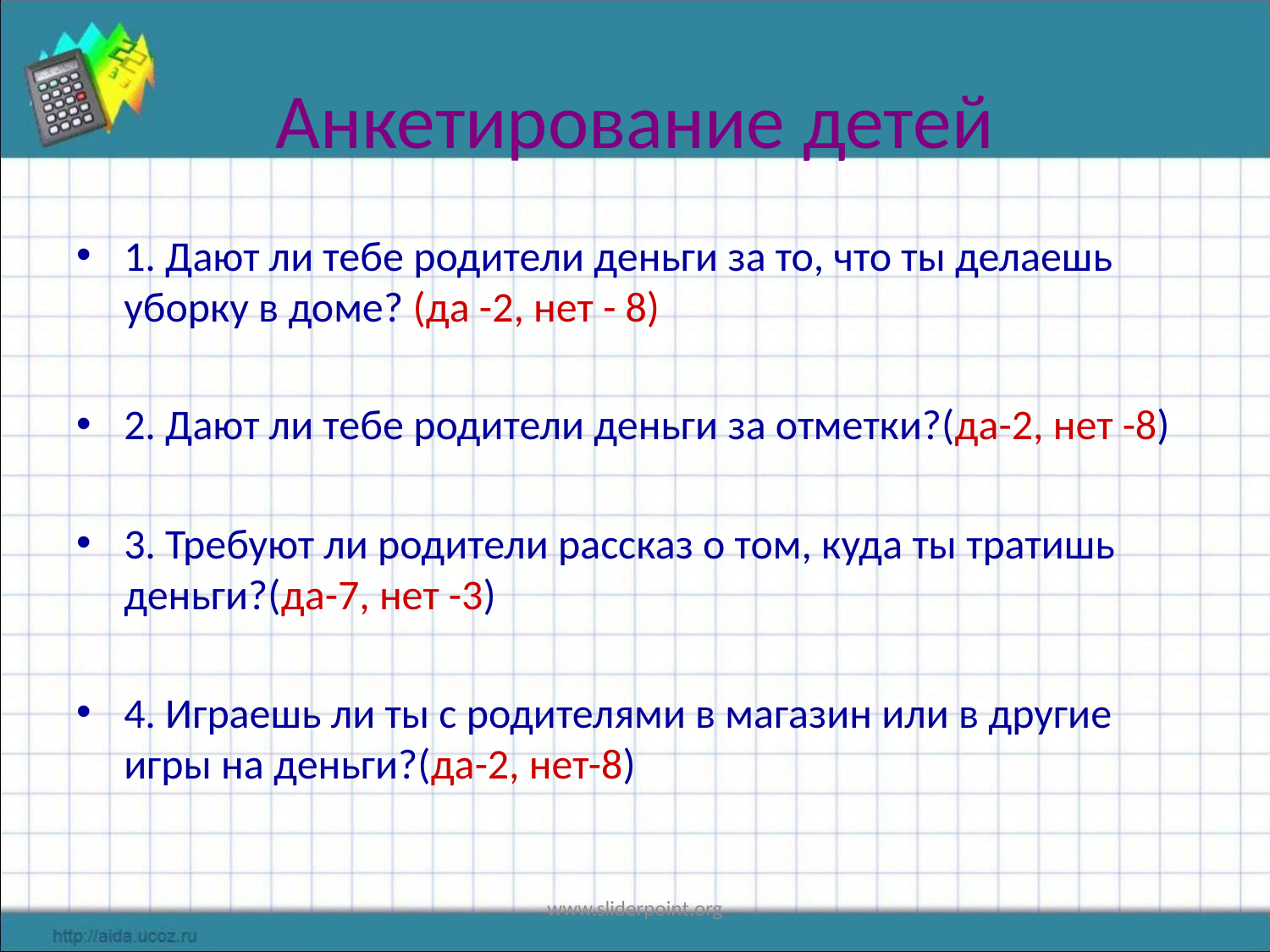

# Анкетирование детей
1. Дают ли тебе родители деньги за то, что ты делаешь уборку в доме? (да -2, нет - 8)

2. Дают ли тебе родители деньги за отметки?(да-2, нет -8)

3. Требуют ли родители рассказ о том, куда ты тратишь деньги?(да-7, нет -3)

4. Играешь ли ты с родителями в магазин или в другие игры на деньги?(да-2, нет-8)
www.sliderpoint.org